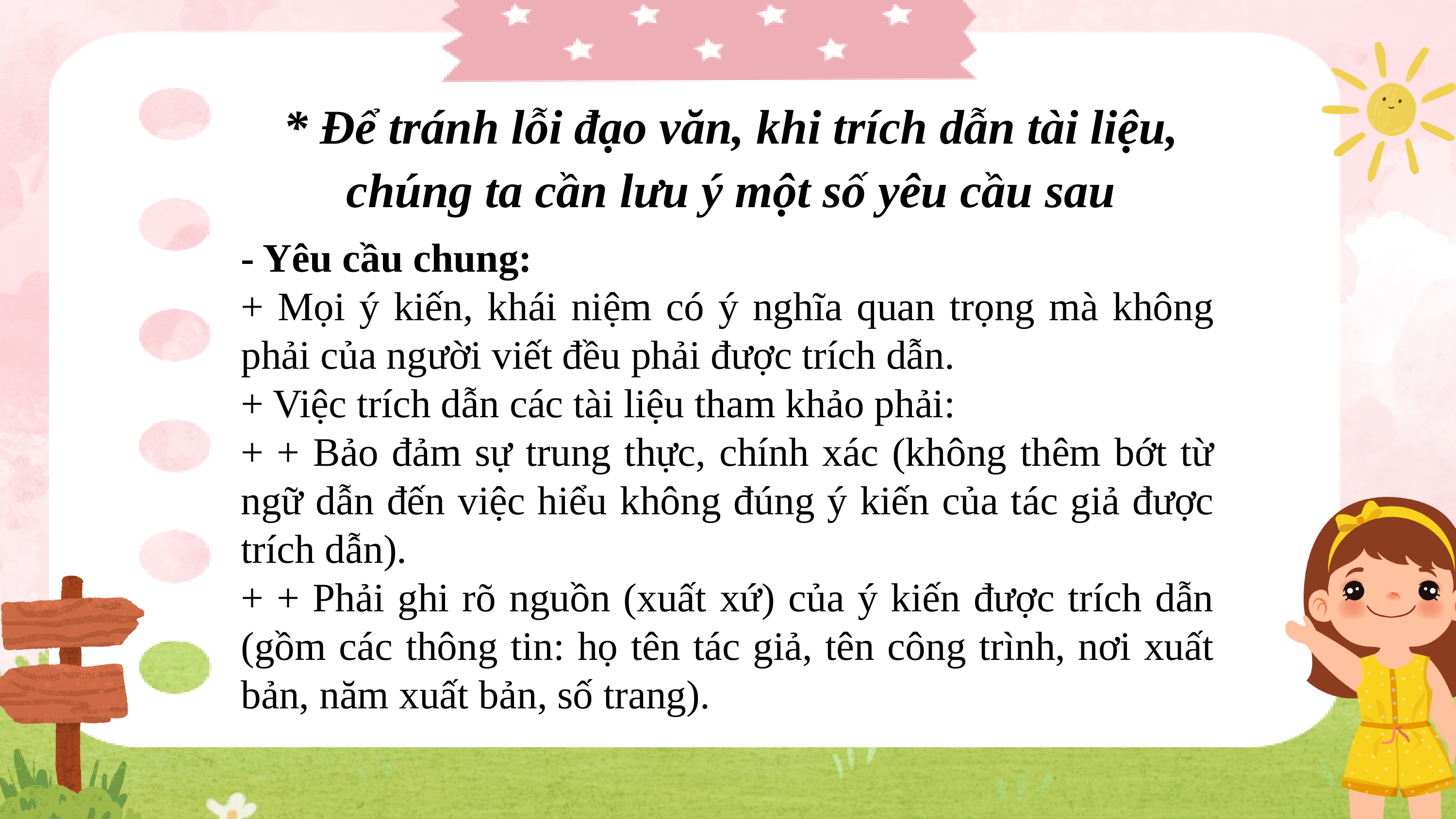

* Để tránh lỗi đạo văn, khi trích dẫn tài liệu, chúng ta cần lưu ý một số yêu cầu sau
- Yêu cầu chung:
+ Mọi ý kiến, khái niệm có ý nghĩa quan trọng mà không phải của người viết đều phải được trích dẫn.
+ Việc trích dẫn các tài liệu tham khảo phải:
+ + Bảo đảm sự trung thực, chính xác (không thêm bớt từ ngữ dẫn đến việc hiểu không đúng ý kiến của tác giả được trích dẫn).
+ + Phải ghi rõ nguồn (xuất xứ) của ý kiến được trích dẫn (gồm các thông tin: họ tên tác giả, tên công trình, nơi xuất bản, năm xuất bản, số trang).